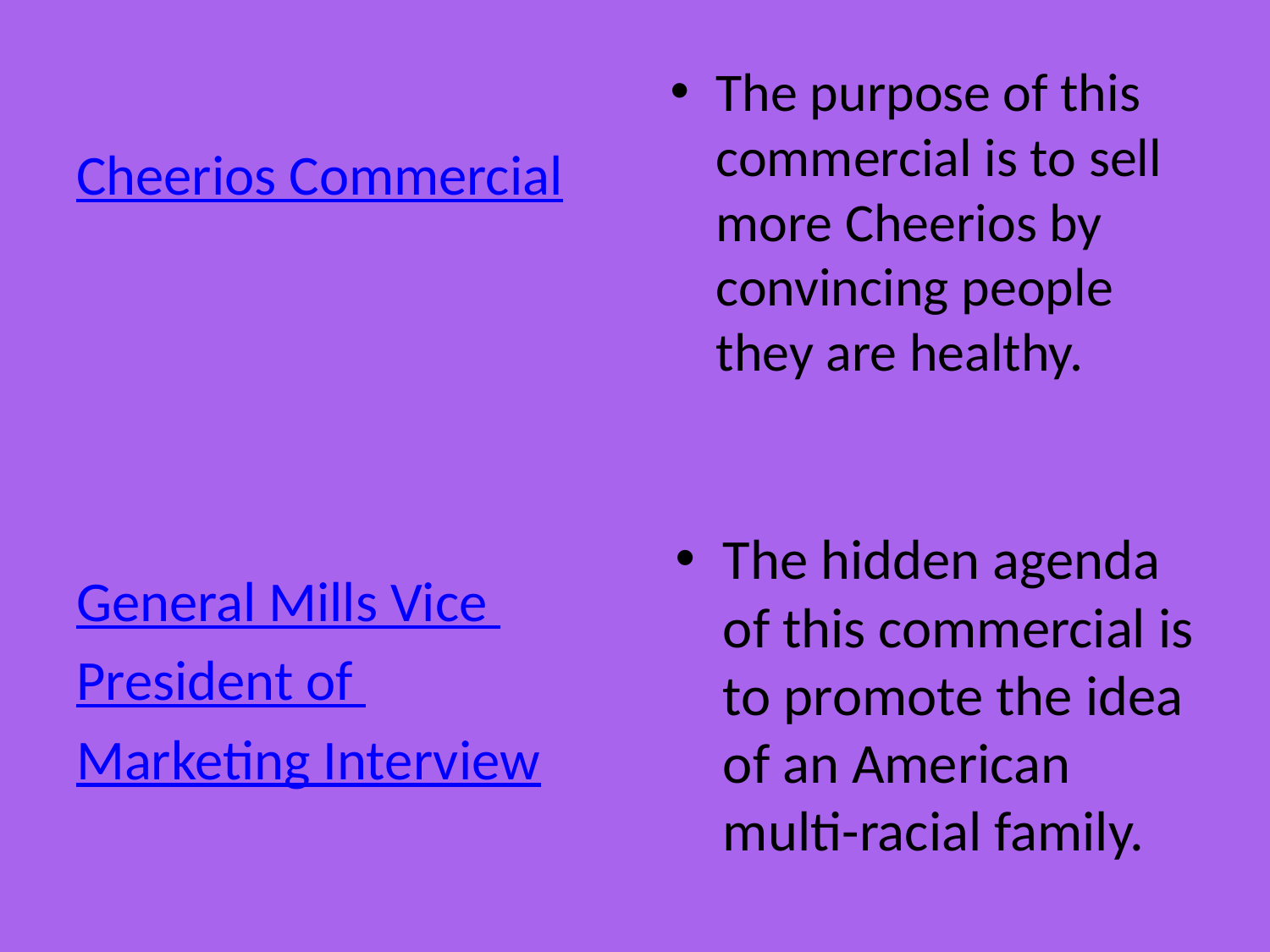

The purpose of this commercial is to sell more Cheerios by convincing people they are healthy.

Cheerios Commercial
The hidden agenda of this commercial is to promote the idea of an American multi-racial family.
General Mills Vice
President of
Marketing Interview